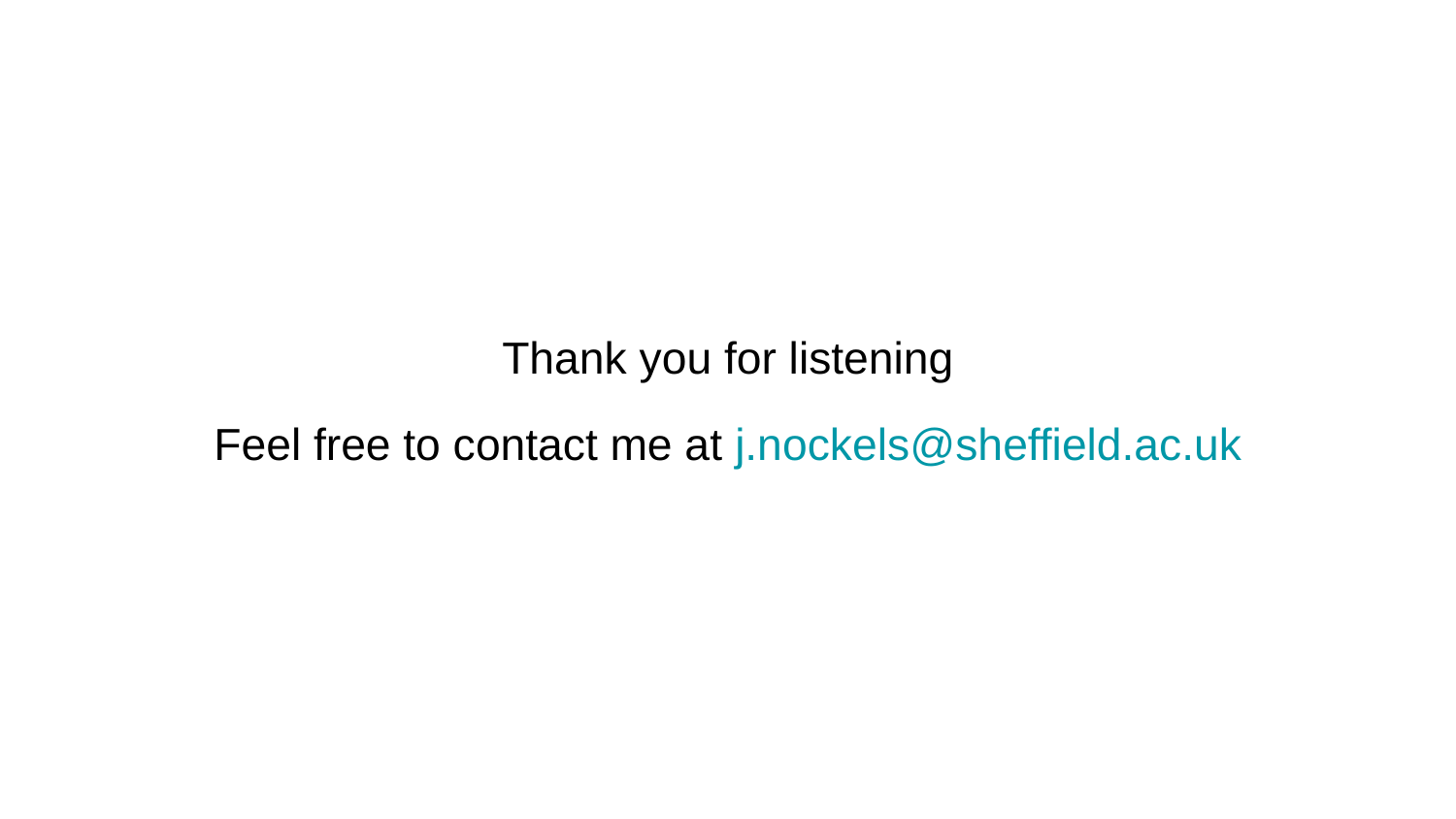

Thank you for listening
Feel free to contact me at j.nockels@sheffield.ac.uk